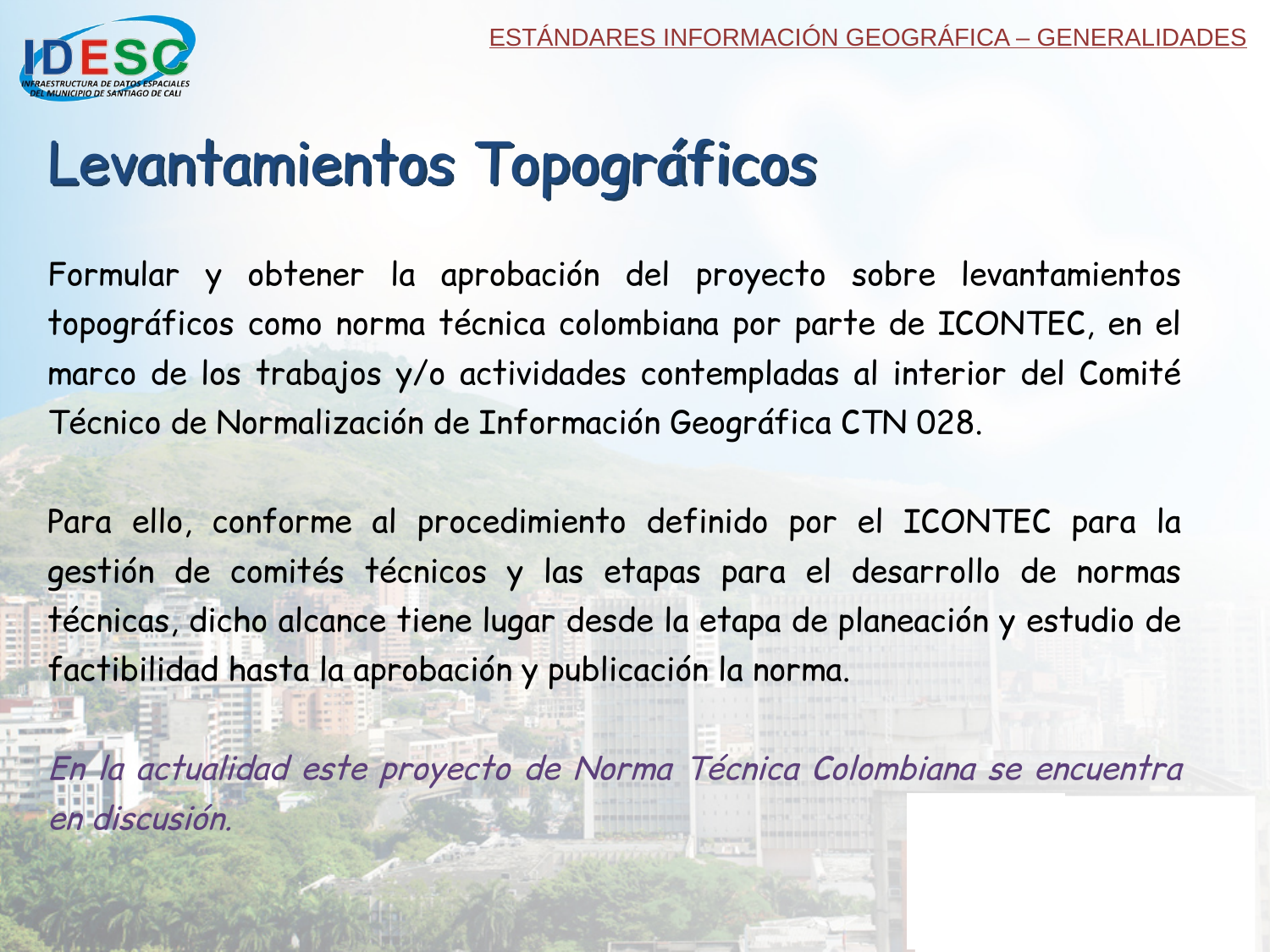

ESTÁNDARES INFORMACIÓN GEOGRÁFICA – GENERALIDADES
Levantamientos Topográficos
Formular y obtener la aprobación del proyecto sobre levantamientos topográficos como norma técnica colombiana por parte de ICONTEC, en el marco de los trabajos y/o actividades contempladas al interior del Comité Técnico de Normalización de Información Geográfica CTN 028.

Para ello, conforme al procedimiento definido por el ICONTEC para la gestión de comités técnicos y las etapas para el desarrollo de normas técnicas, dicho alcance tiene lugar desde la etapa de planeación y estudio de factibilidad hasta la aprobación y publicación la norma.

En la actualidad este proyecto de Norma Técnica Colombiana se encuentra en discusión.